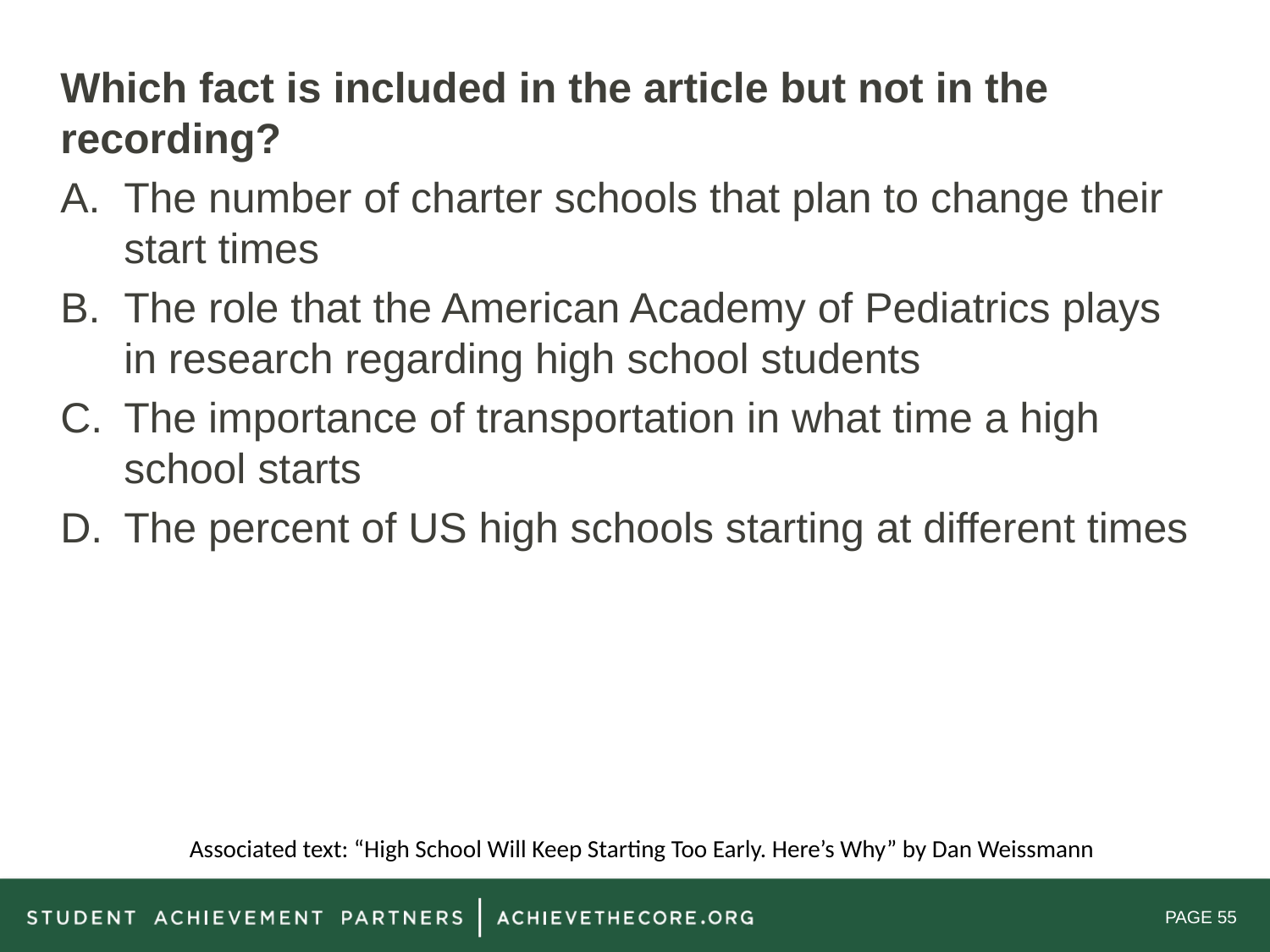

Which fact is included in the article but not in the recording?
The number of charter schools that plan to change their start times
The role that the American Academy of Pediatrics plays in research regarding high school students
The importance of transportation in what time a high school starts
The percent of US high schools starting at different times

Associated text: “High School Will Keep Starting Too Early. Here’s Why” by Dan Weissmann